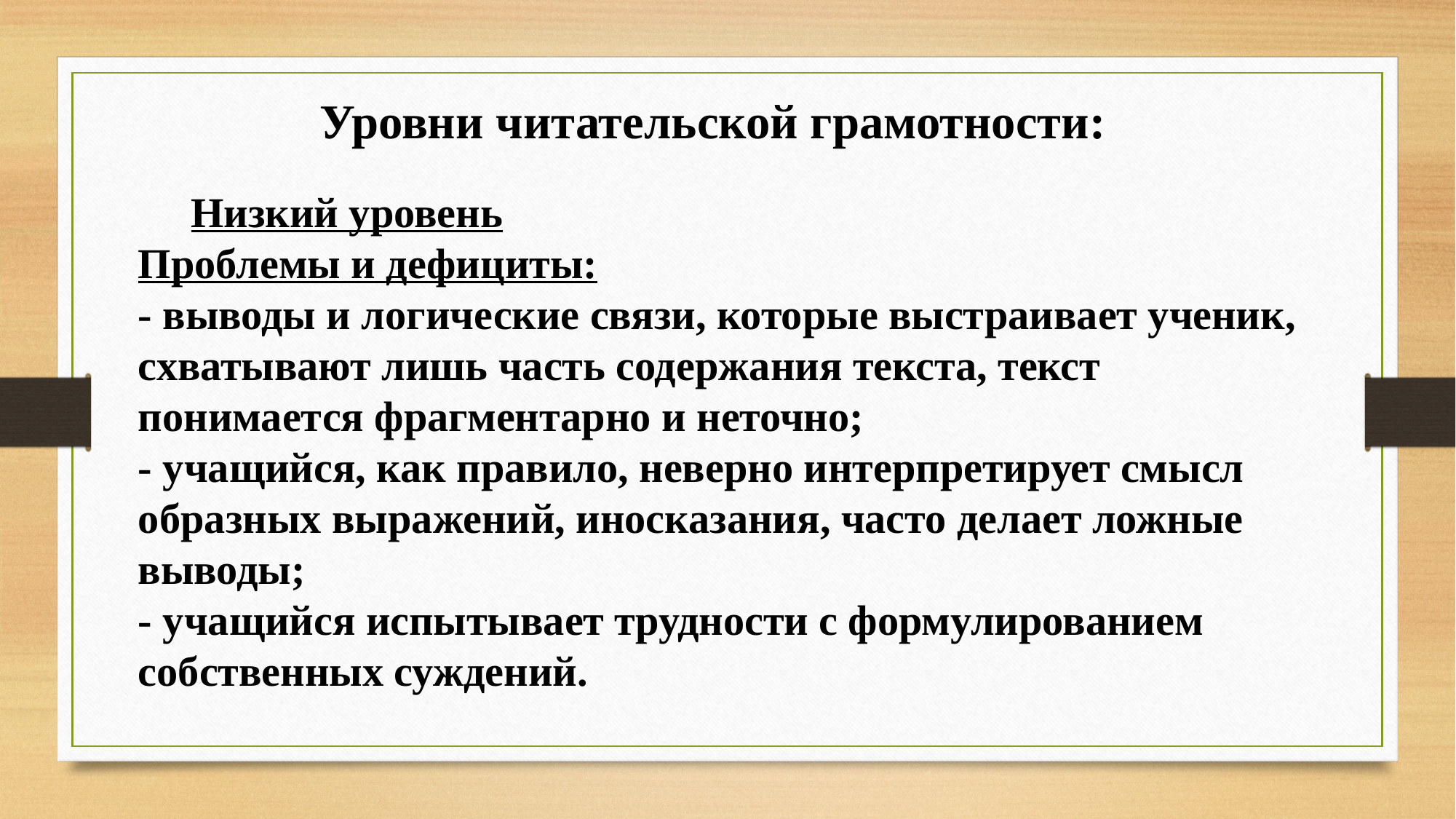

Уровни читательской грамотности:

     Низкий уровень
Проблемы и дефициты:
- выводы и логические связи, которые выстраивает ученик, схватывают лишь часть содержания текста, текст понимается фрагментарно и неточно;
- учащийся, как правило, неверно интерпретирует смысл образных выражений, иносказания, часто делает ложные выводы;
- учащийся испытывает трудности с формулированием собственных суждений.